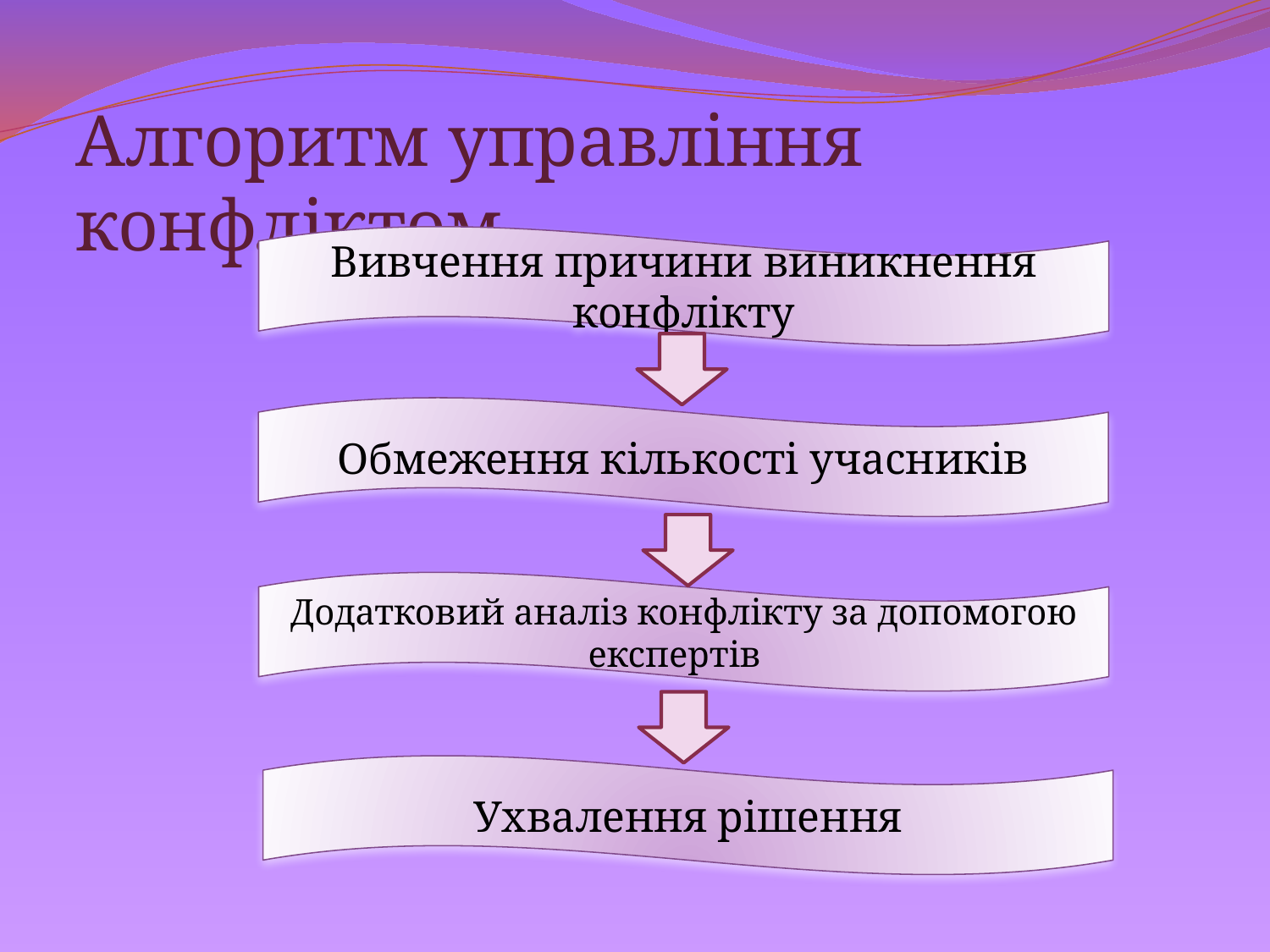

Алгоритм управління конфліктом
Вивчення причини виникнення конфлікту

Обмеження кількості учасників

Додатковий аналіз конфлікту за допомогою експертів

Ухвалення рішення